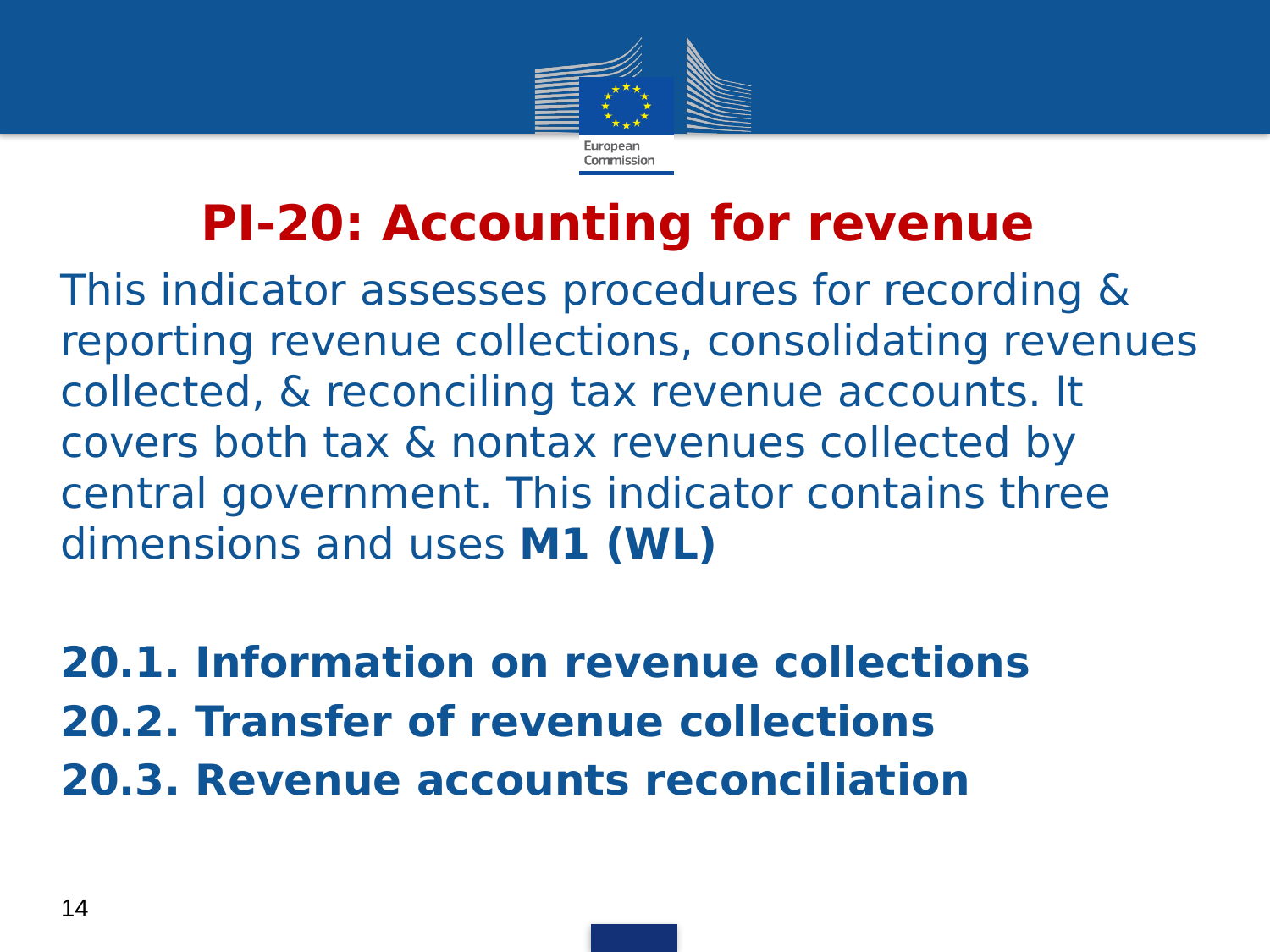

# PI-20: Accounting for revenue
This indicator assesses procedures for recording & reporting revenue collections, consolidating revenues collected, & reconciling tax revenue accounts. It covers both tax & nontax revenues collected by central government. This indicator contains three dimensions and uses M1 (WL)

20.1. Information on revenue collections
20.2. Transfer of revenue collections
20.3. Revenue accounts reconciliation

14